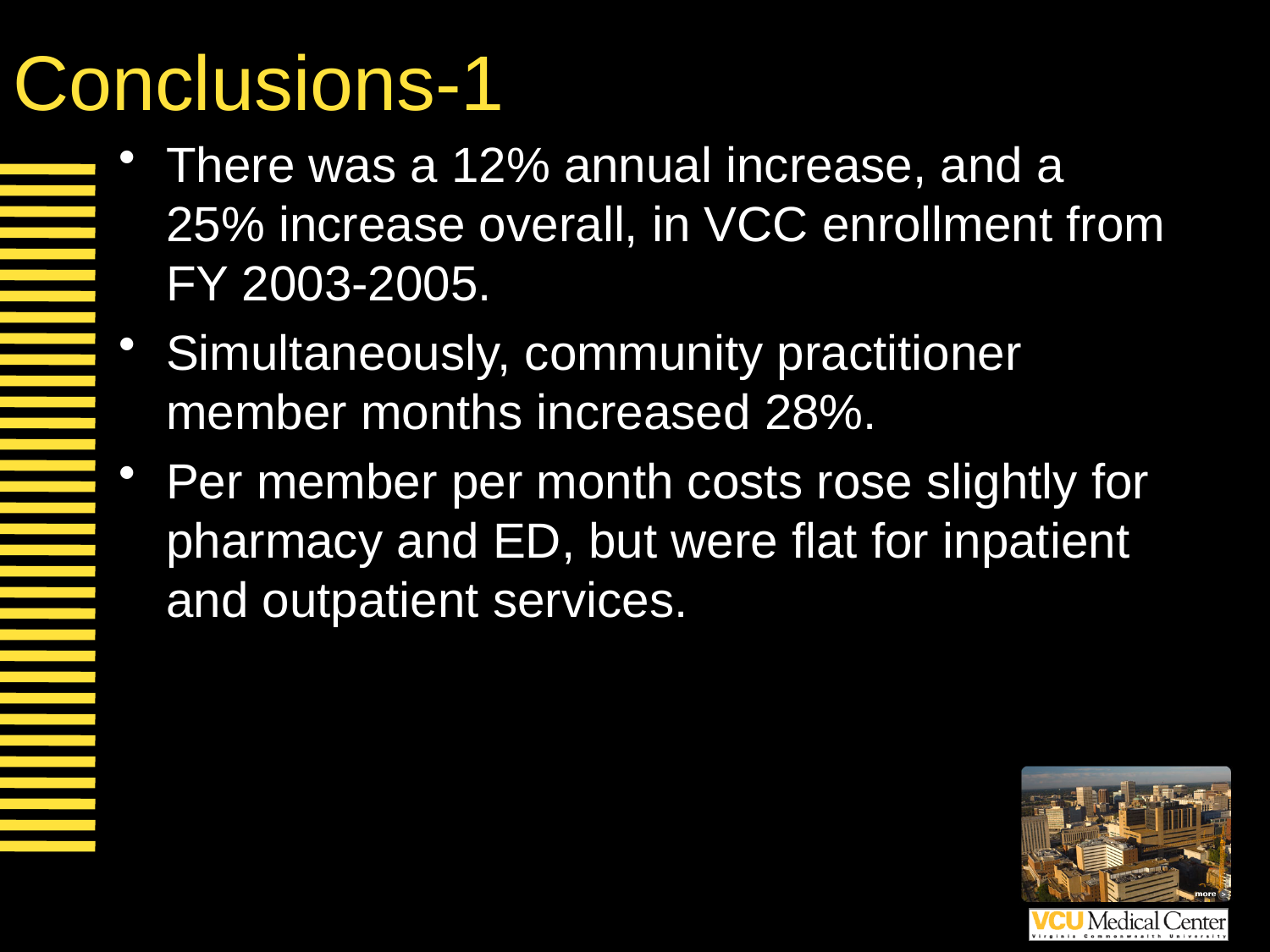

# Conclusions-1
There was a 12% annual increase, and a 25% increase overall, in VCC enrollment from FY 2003-2005.
Simultaneously, community practitioner member months increased 28%.
Per member per month costs rose slightly for pharmacy and ED, but were flat for inpatient and outpatient services.